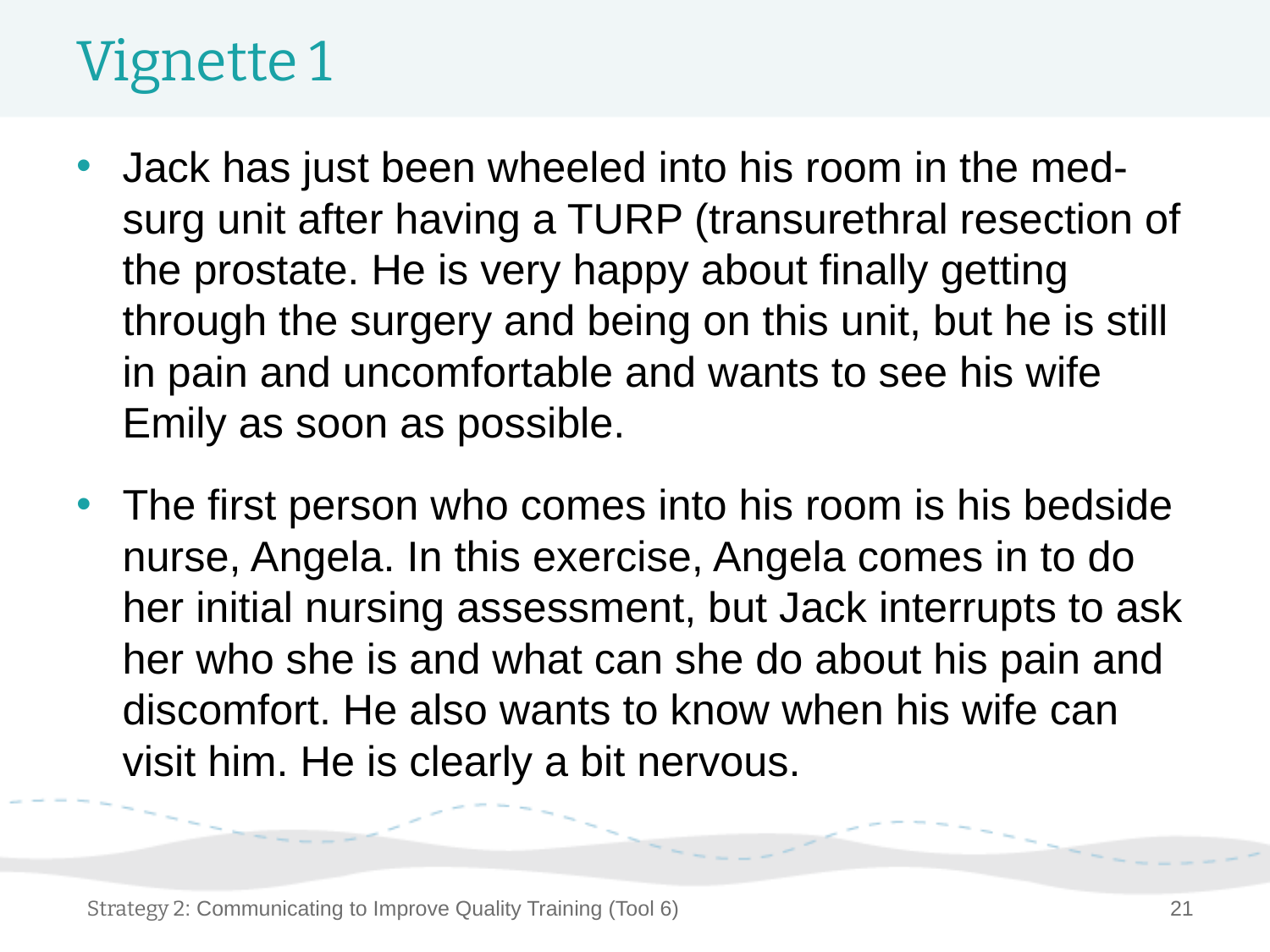

# Vignette 1
Jack has just been wheeled into his room in the med-surg unit after having a TURP (transurethral resection of the prostate. He is very happy about finally getting through the surgery and being on this unit, but he is still in pain and uncomfortable and wants to see his wife Emily as soon as possible.
The first person who comes into his room is his bedside nurse, Angela. In this exercise, Angela comes in to do her initial nursing assessment, but Jack interrupts to ask her who she is and what can she do about his pain and discomfort. He also wants to know when his wife can visit him. He is clearly a bit nervous.
Strategy 2: Communicating to Improve Quality Training (Tool 6)
21